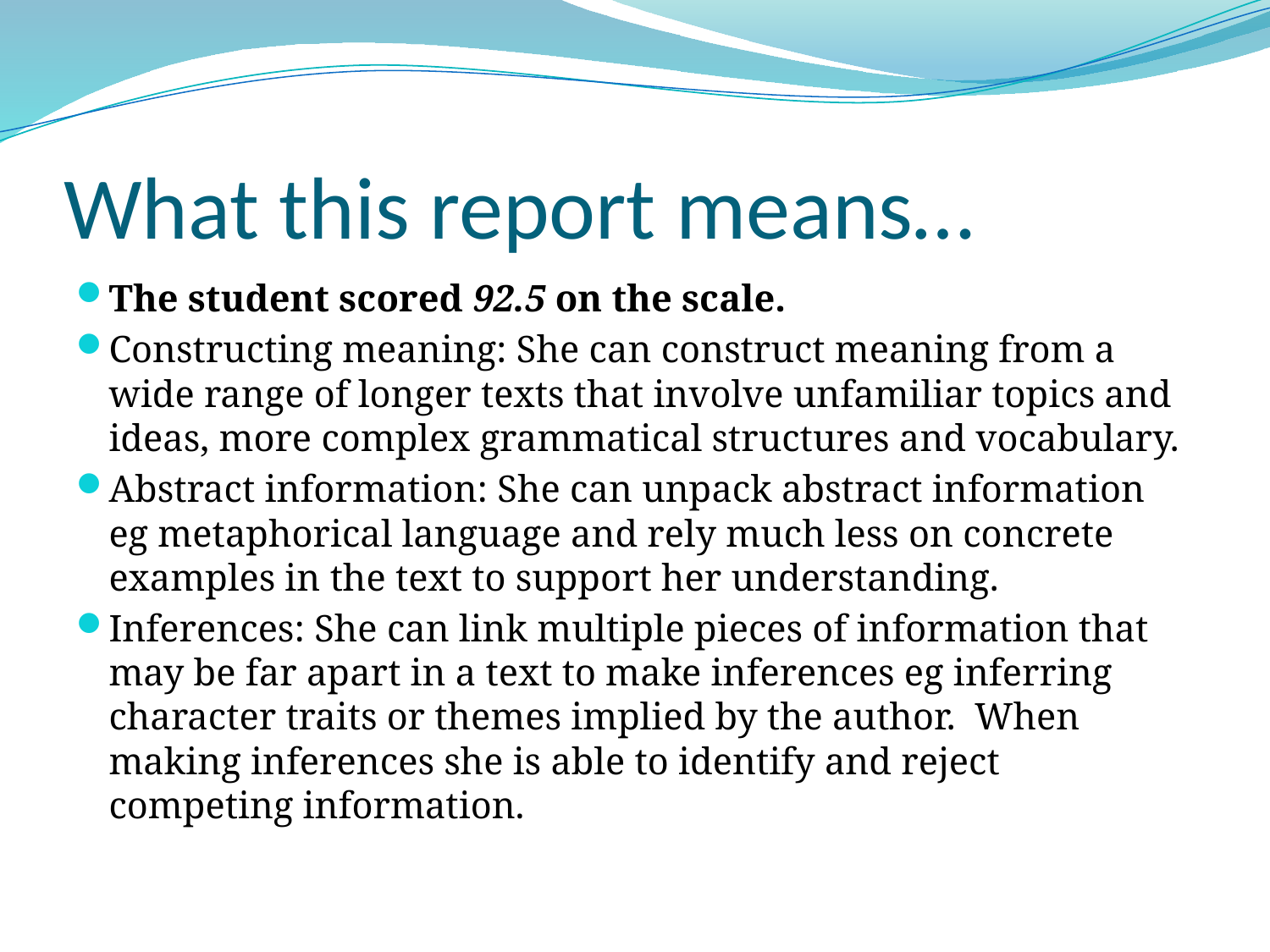

# What this report means…
The student scored 92.5 on the scale.
Constructing meaning: She can construct meaning from a wide range of longer texts that involve unfamiliar topics and ideas, more complex grammatical structures and vocabulary.
Abstract information: She can unpack abstract information eg metaphorical language and rely much less on concrete examples in the text to support her understanding.
Inferences: She can link multiple pieces of information that may be far apart in a text to make inferences eg inferring character traits or themes implied by the author.  When making inferences she is able to identify and reject competing information.